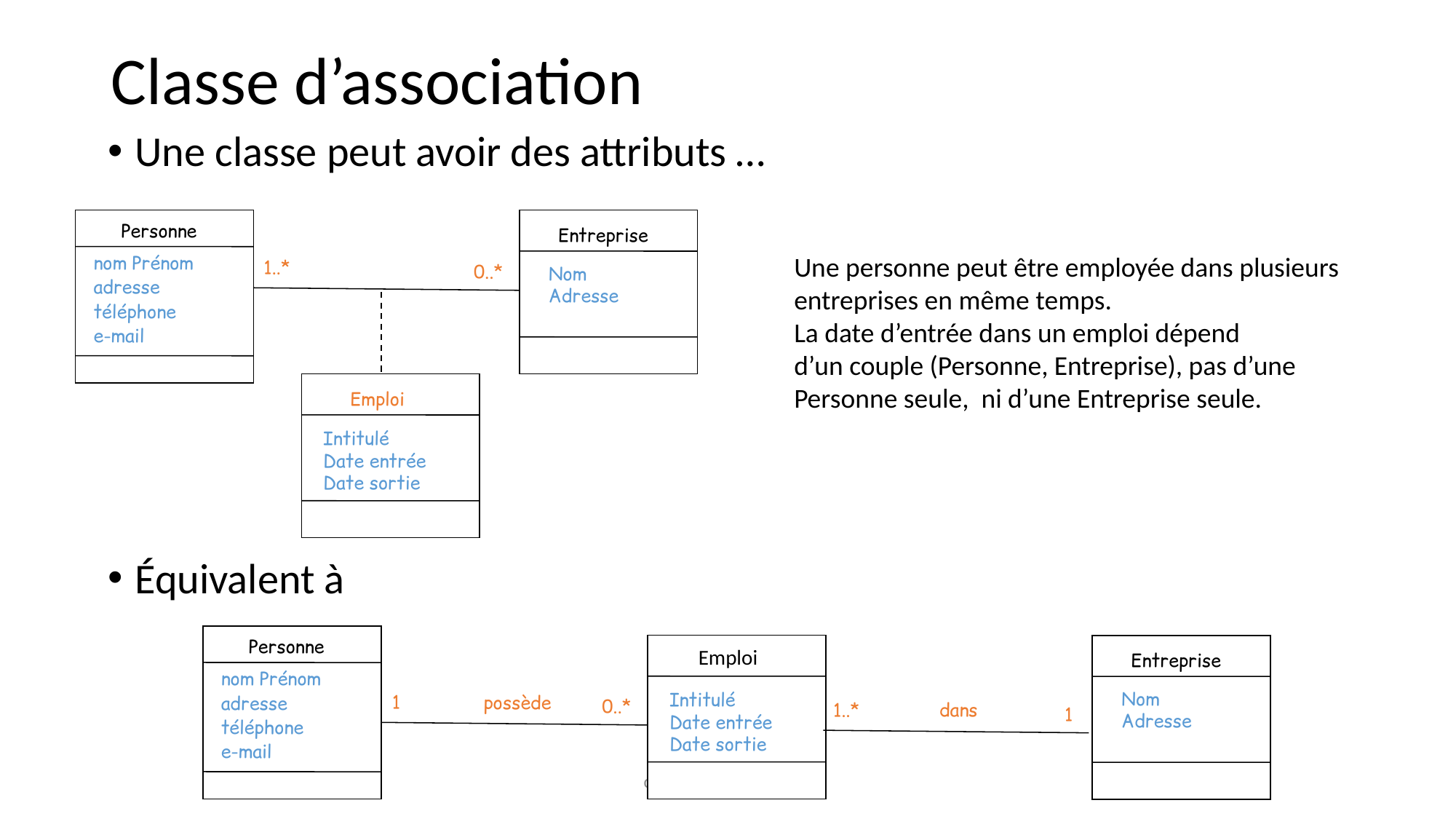

# Classe d’association
Une classe peut avoir des attributs …

Équivalent à

Personne
Entreprise
Une personne peut être employée dans plusieurs entreprises en même temps.
La date d’entrée dans un emploi dépend
d’un couple (Personne, Entreprise), pas d’une Personne seule,  ni d’une Entreprise seule.

1..*
0..*

nom Prénom
adresse
téléphone
e-mail
Nom
Adresse

Emploi

Intitulé
Date entrée
Date sortie

Personne

Emploi
Entreprise

nom Prénom
adresse
téléphone
e-mail

1
possède
0..*

Nom
Adresse

Intitulé
Date entrée
Date sortie
1..*
dans
1

claude.godart@loria.fr